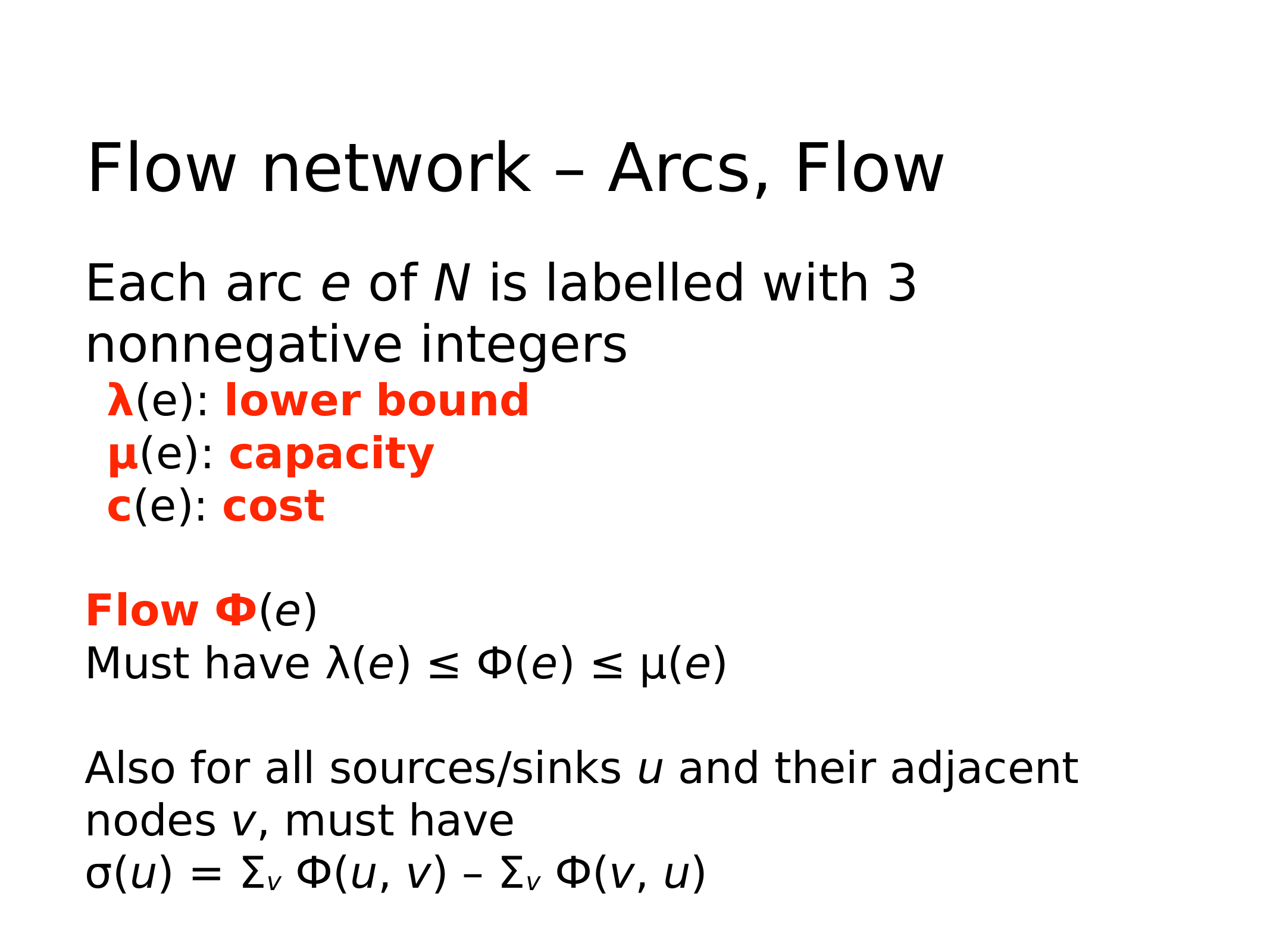

Flow network – Arcs, Flow
Each arc e of N is labelled with 3 nonnegative integers
λ(e): lower bound
μ(e): capacity
c(e): cost

Flow Ф(e)
Must have λ(e) ≤ Ф(e) ≤ μ(e)

Also for all sources/sinks u and their adjacent nodes v, must have
σ(u) = Σv Ф(u, v) – Σv Ф(v, u)
33